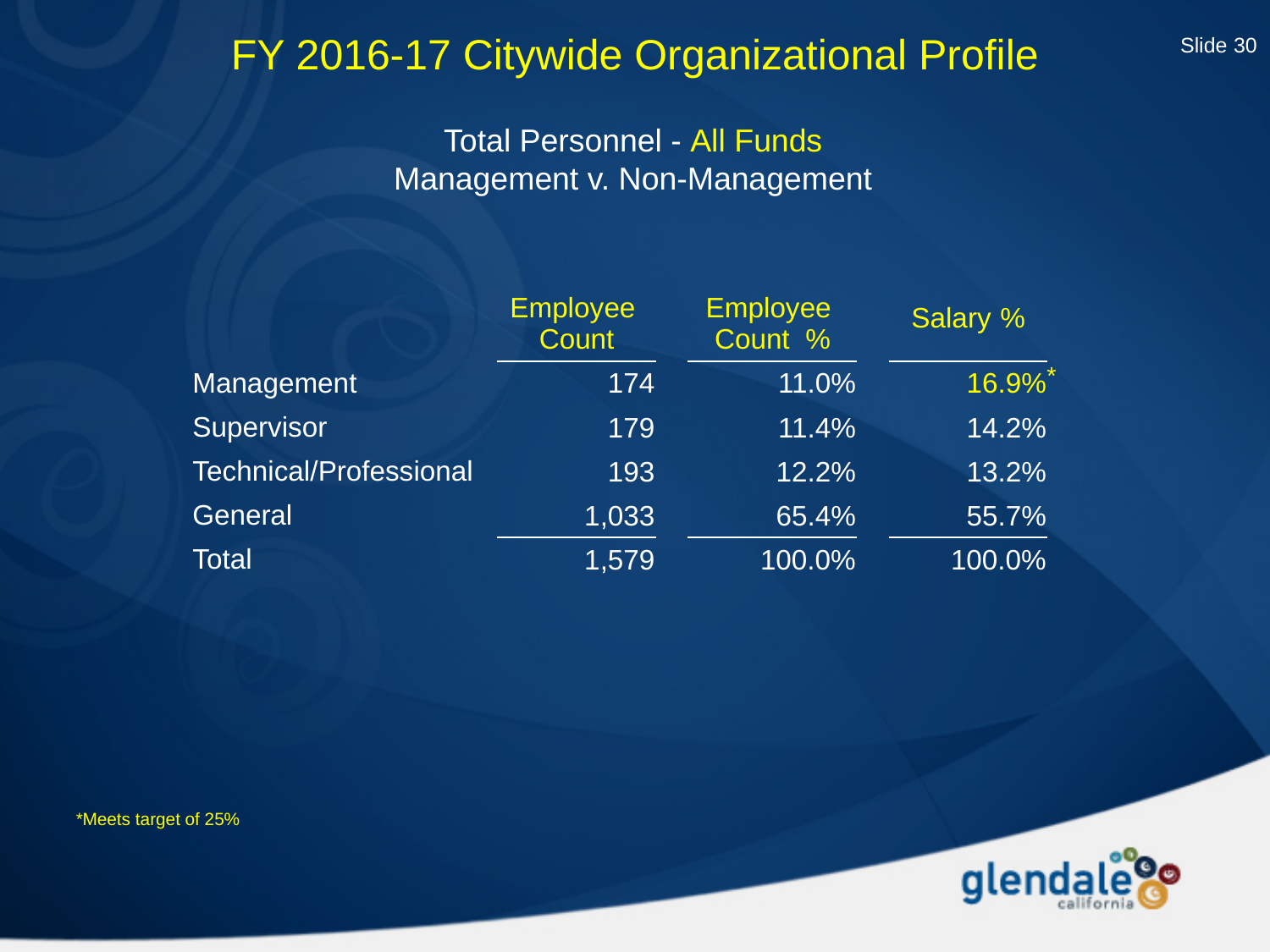

Slide 30
FY 2016-17 Citywide Organizational Profile
# Total Personnel - All Funds Management v. Non-Management
|  | Employee Count |  | Employee Count % |  | Salary % |
| --- | --- | --- | --- | --- | --- |
| Management | 174 |  | 11.0% |  | 16.9% |
| Supervisor | 179 |  | 11.4% |  | 14.2% |
| Technical/Professional | 193 |  | 12.2% |  | 13.2% |
| General | 1,033 |  | 65.4% |  | 55.7% |
| Total | 1,579 |  | 100.0% |  | 100.0% |
*
*Meets target of 25%